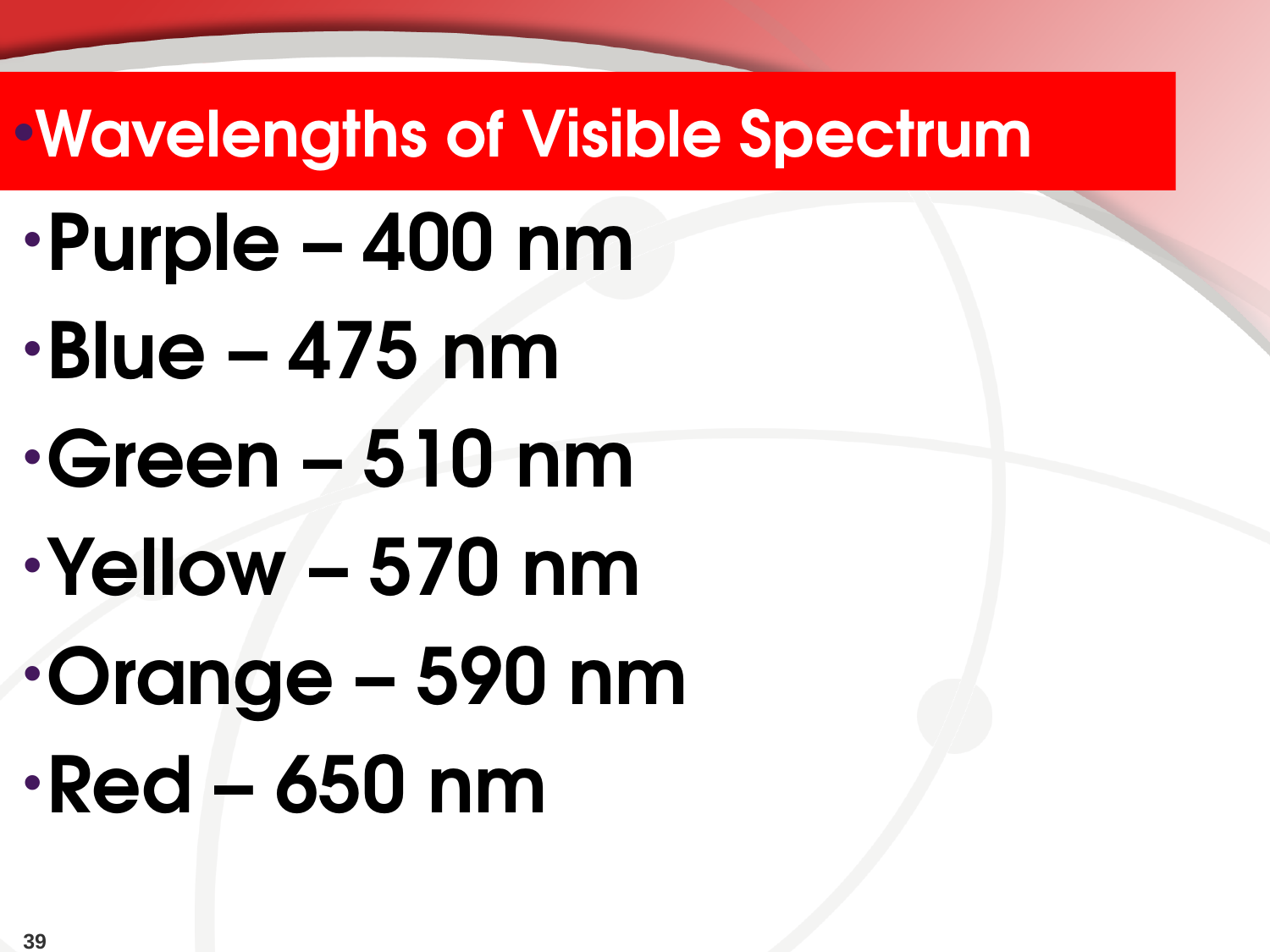

Wavelengths of Visible Spectrum
#
Purple – 400 nm
Blue – 475 nm
Green – 510 nm
Yellow – 570 nm
Orange – 590 nm
Red – 650 nm

39